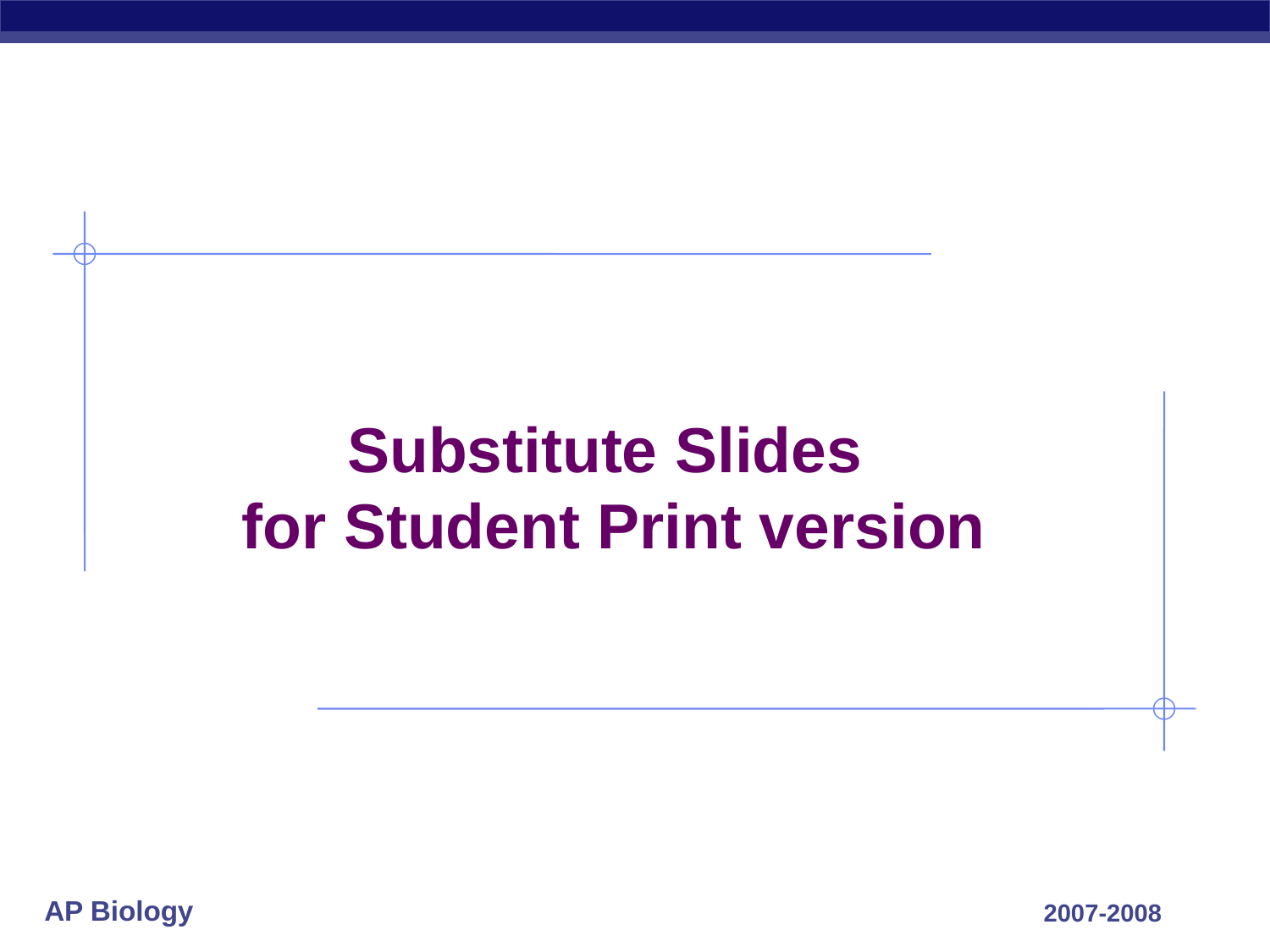

# Substitute Slides for Student Print version
2007-2008